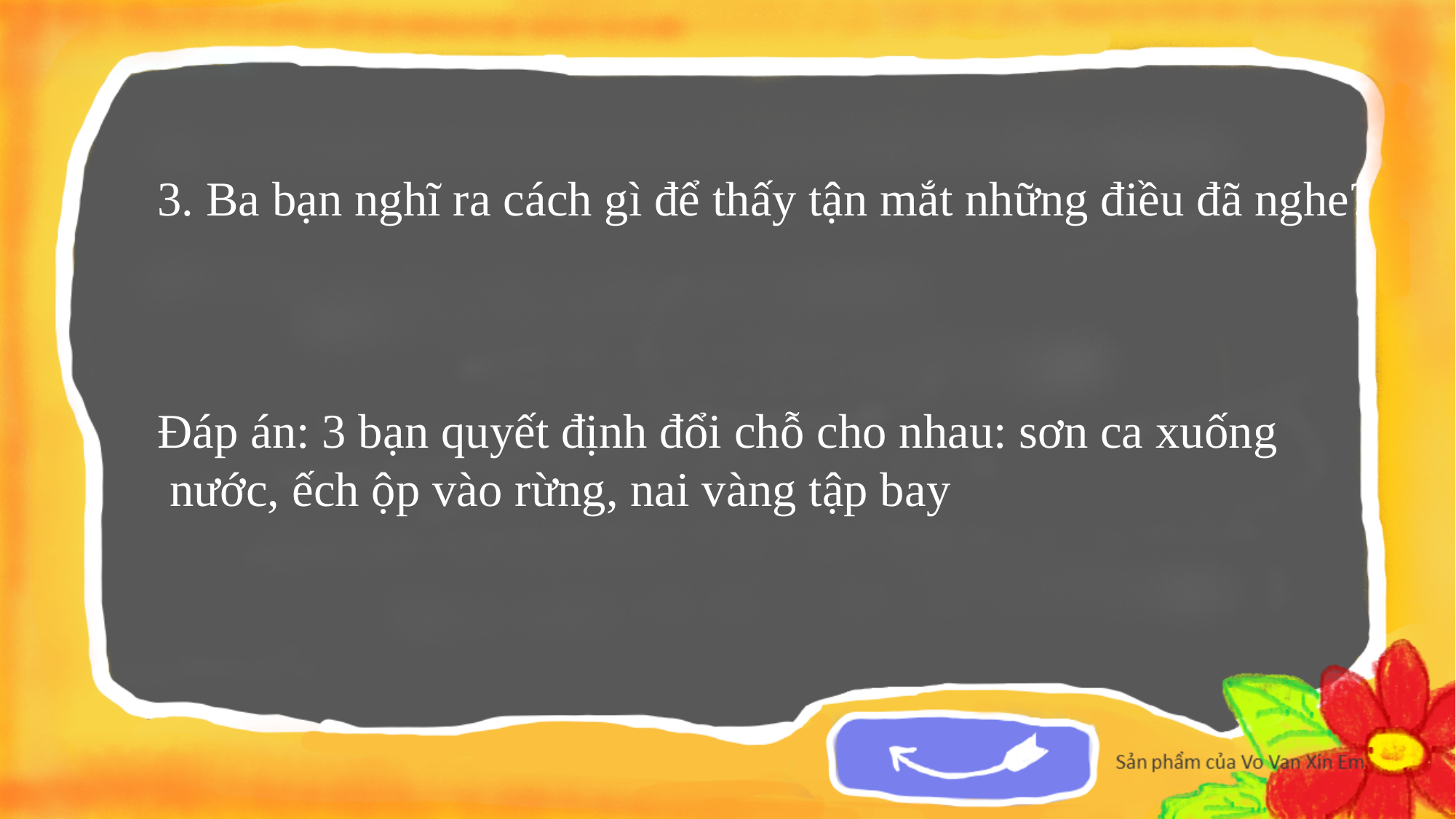

3. Ba bạn nghĩ ra cách gì để thấy tận mắt những điều đã nghe?
Đáp án: 3 bạn quyết định đổi chỗ cho nhau: sơn ca xuống
 nước, ếch ộp vào rừng, nai vàng tập bay